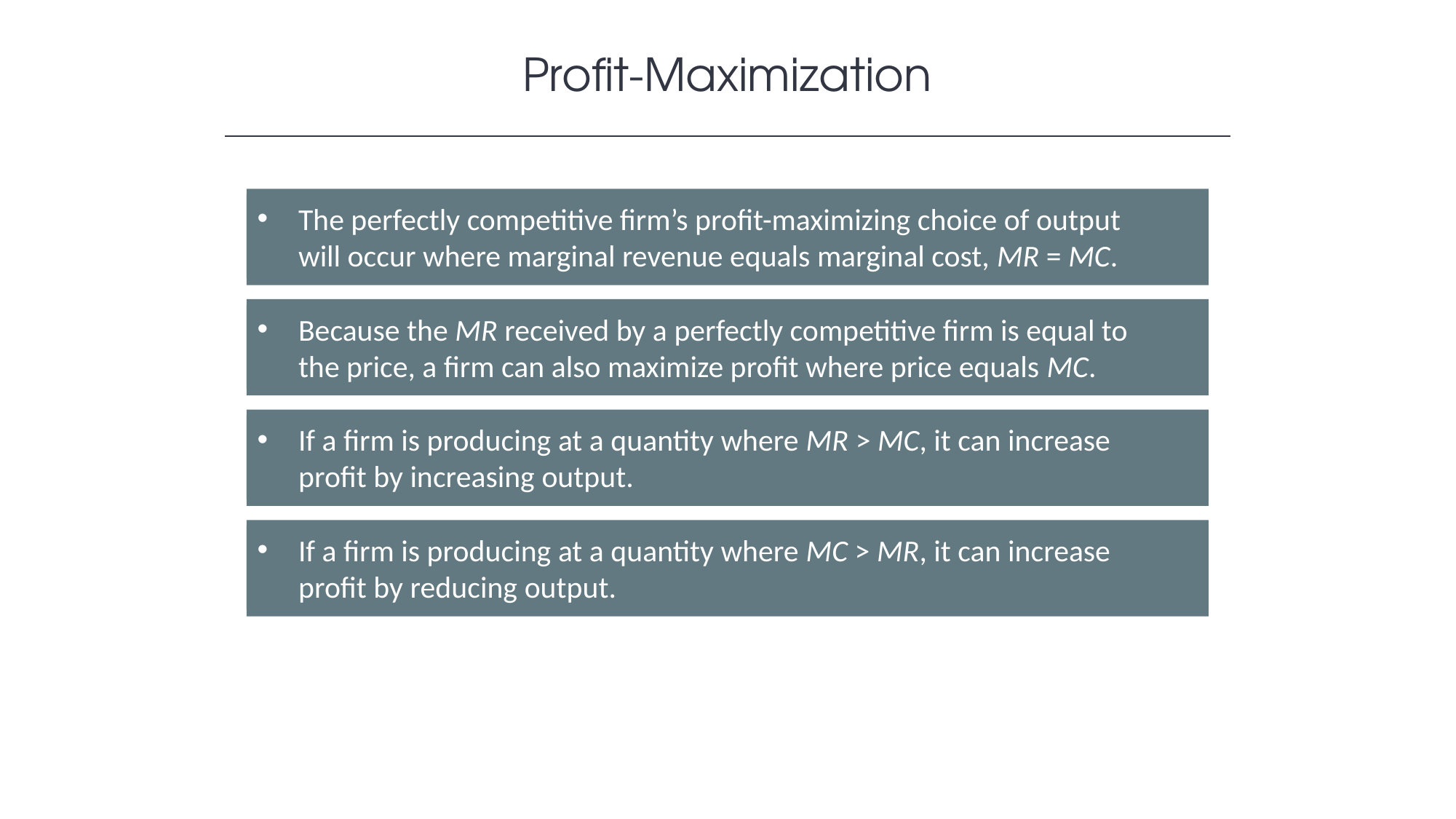

Profit-Maximization

The perfectly competitive firm’s profit-maximizing choice of output will occur where marginal revenue equals marginal cost, MR = MC.

Because the MR received by a perfectly competitive firm is equal to the price, a firm can also maximize profit where price equals MC.

If a firm is producing at a quantity where MR > MC, it can increase profit by increasing output.

If a firm is producing at a quantity where MC > MR, it can increase profit by reducing output.